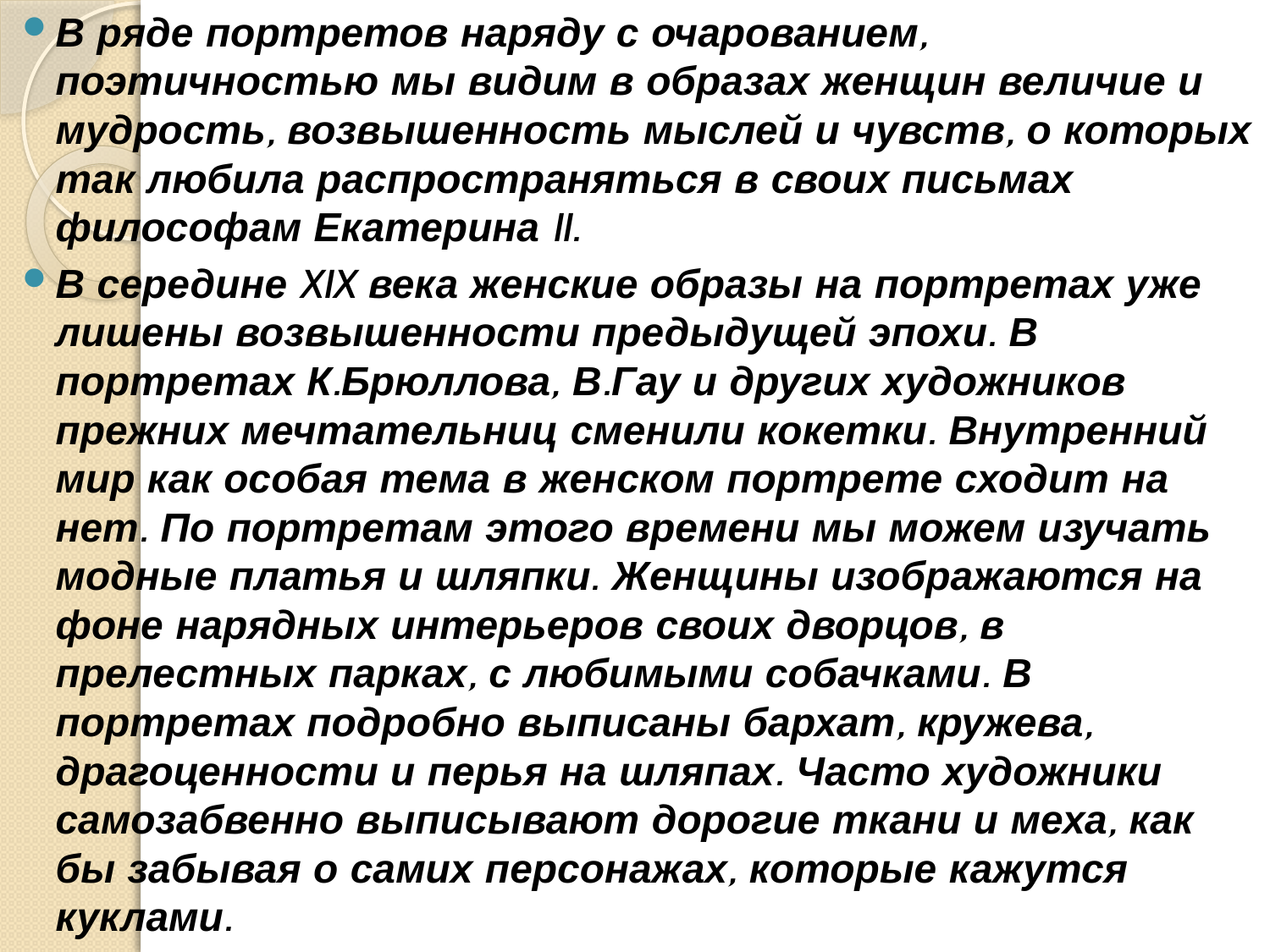

В ряде портретов наряду с очарованием, поэтичностью мы видим в образах женщин величие и мудрость, возвышенность мыслей и чувств, о которых так любила распространяться в своих письмах философам Екатерина II.
В середине XIX века женские образы на портретах уже лишены возвышенности предыдущей эпохи. В портретах К.Брюллова, В.Гау и других художников прежних мечтательниц сменили кокетки. Внутренний мир как особая тема в женском портрете сходит на нет. По портретам этого времени мы можем изучать модные платья и шляпки. Женщины изображаются на фоне нарядных интерьеров своих дворцов, в прелестных парках, с любимыми собачками. В портретах подробно выписаны бархат, кружева, драгоценности и перья на шляпах. Часто художники самозабвенно выписывают дорогие ткани и меха, как бы забывая о самих персонажах, которые кажутся куклами.